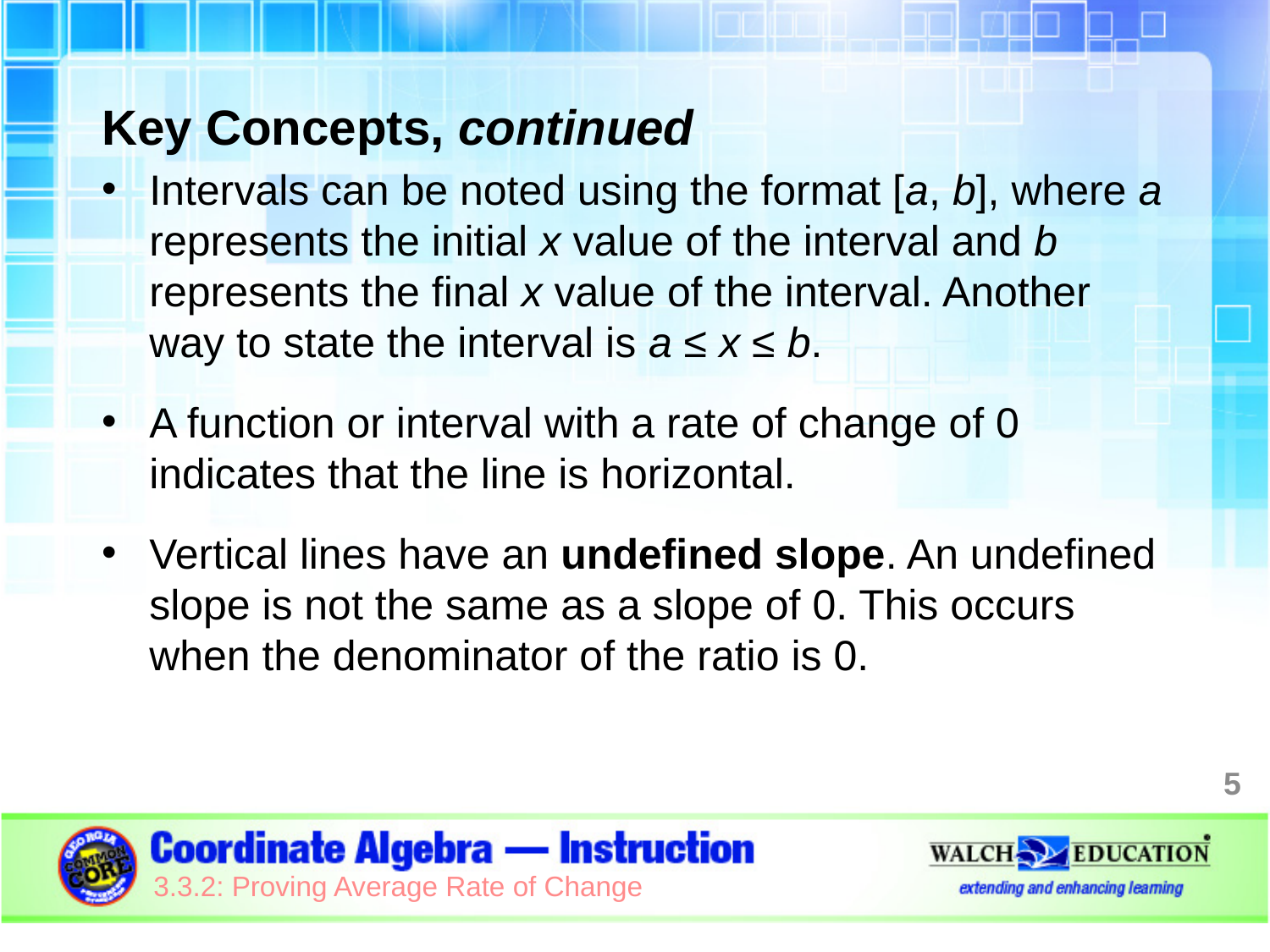

Key Concepts, continued
Intervals can be noted using the format [a, b], where a represents the initial x value of the interval and b represents the final x value of the interval. Another way to state the interval is a ≤ x ≤ b.
A function or interval with a rate of change of 0 indicates that the line is horizontal.
Vertical lines have an undefined slope. An undefined slope is not the same as a slope of 0. This occurs when the denominator of the ratio is 0.

5
3.3.2: Proving Average Rate of Change